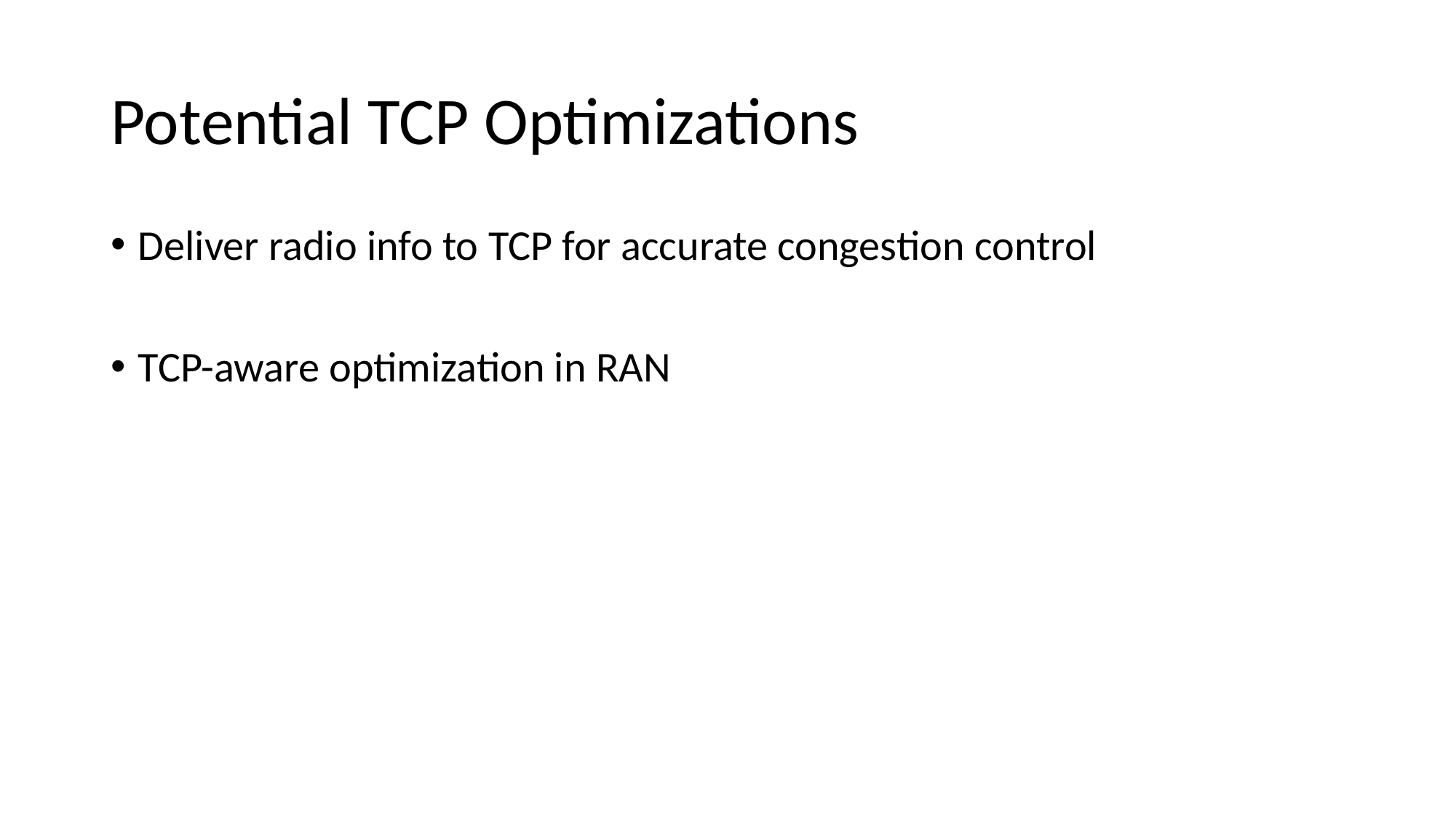

# Potential TCP Optimizations
Deliver radio info to TCP for accurate congestion control

TCP-aware optimization in RAN